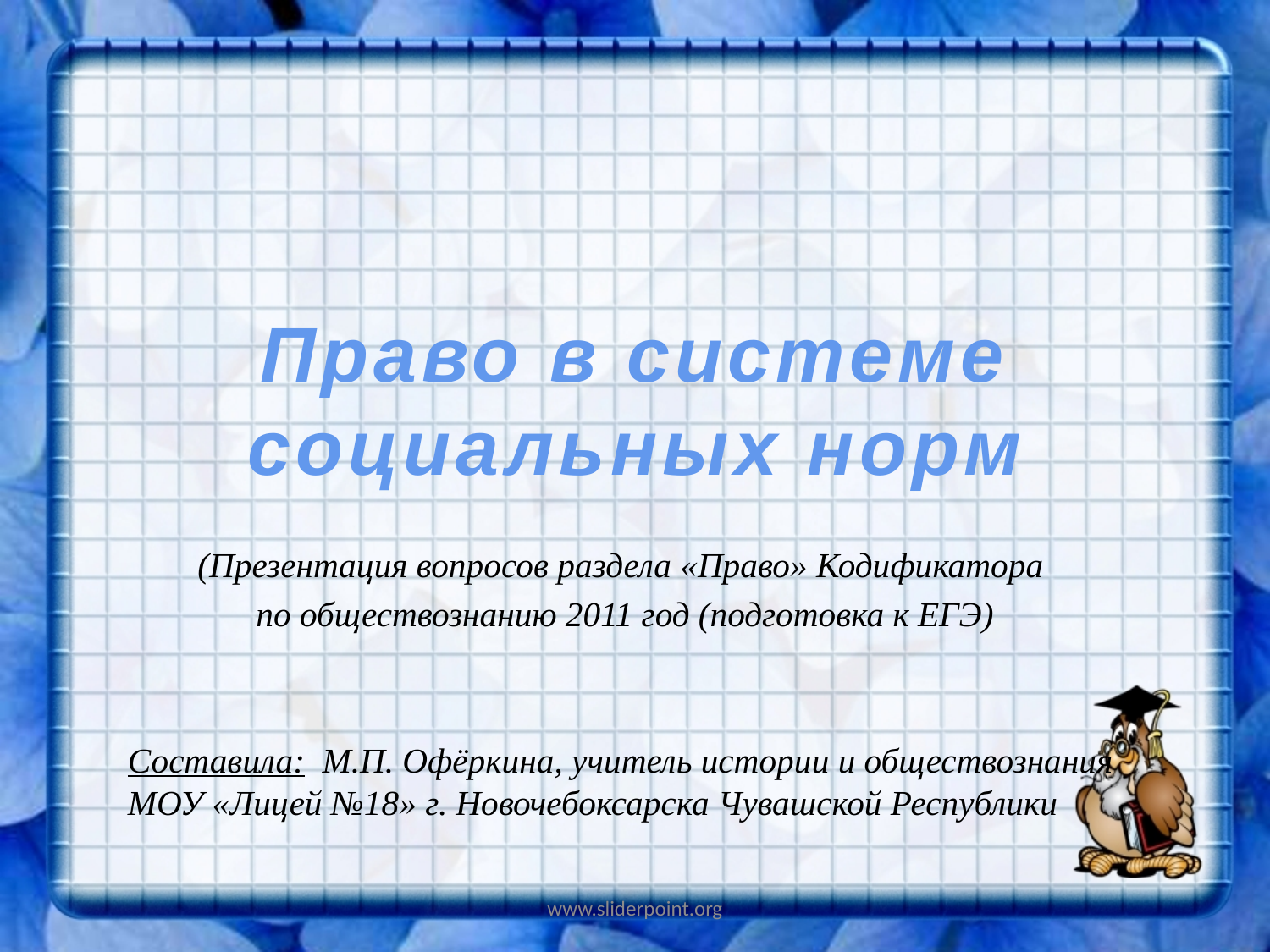

# Право в системе социальных норм
(Презентация вопросов раздела «Право» Кодификатора
по обществознанию 2011 год (подготовка к ЕГЭ)

Составила:  М.П. Офёркина, учитель истории и обществознания МОУ «Лицей №18» г. Новочебоксарска Чувашской Республики

www.sliderpoint.org